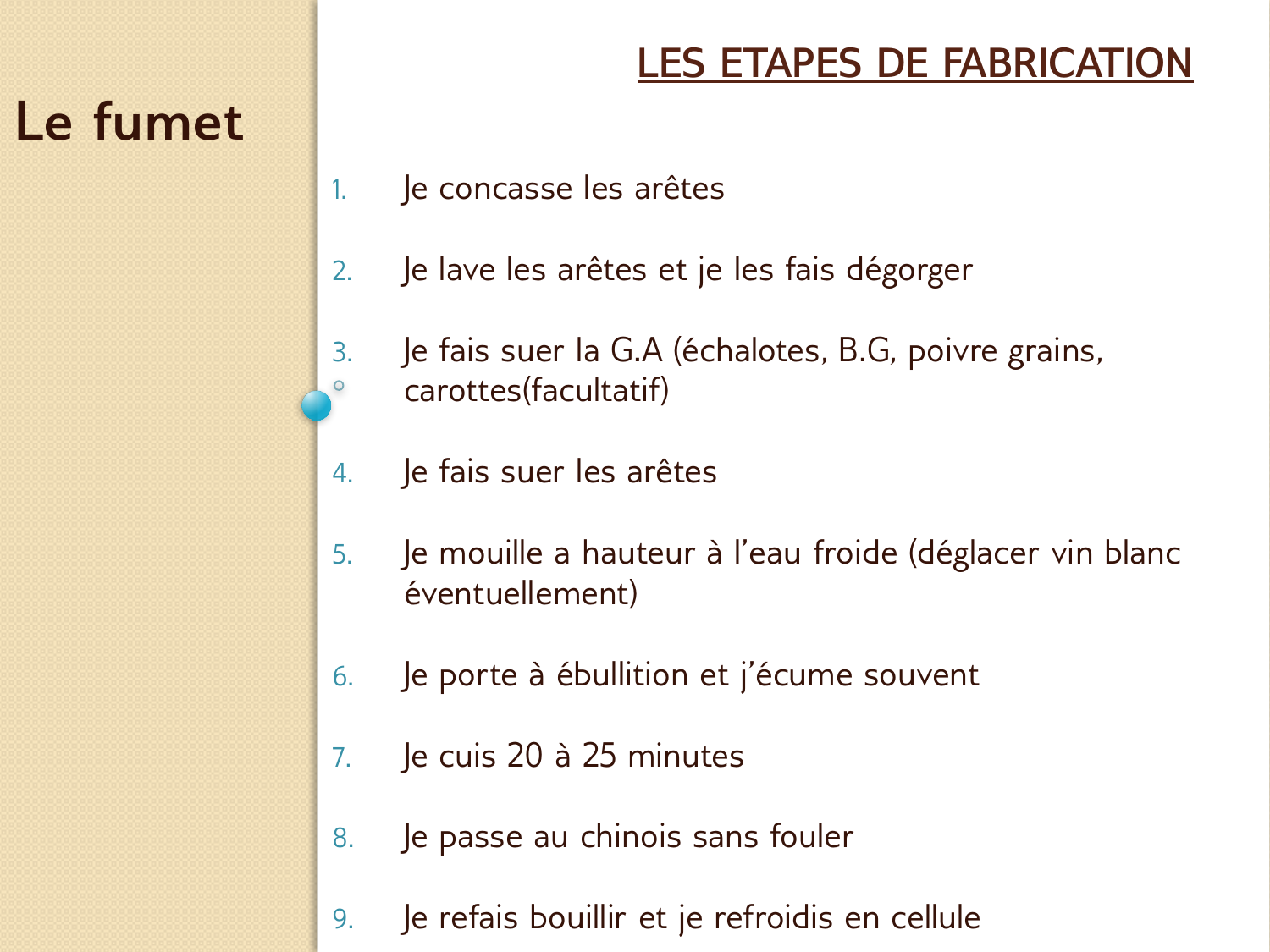

# LES ETAPES DE FABRICATION
Le fumet

Je concasse les arêtes

Je lave les arêtes et je les fais dégorger

Je fais suer la G.A (échalotes, B.G, poivre grains, carottes(facultatif)

Je fais suer les arêtes

Je mouille a hauteur à l’eau froide (déglacer vin blanc éventuellement)

Je porte à ébullition et j’écume souvent

Je cuis 20 à 25 minutes

Je passe au chinois sans fouler

Je refais bouillir et je refroidis en cellule